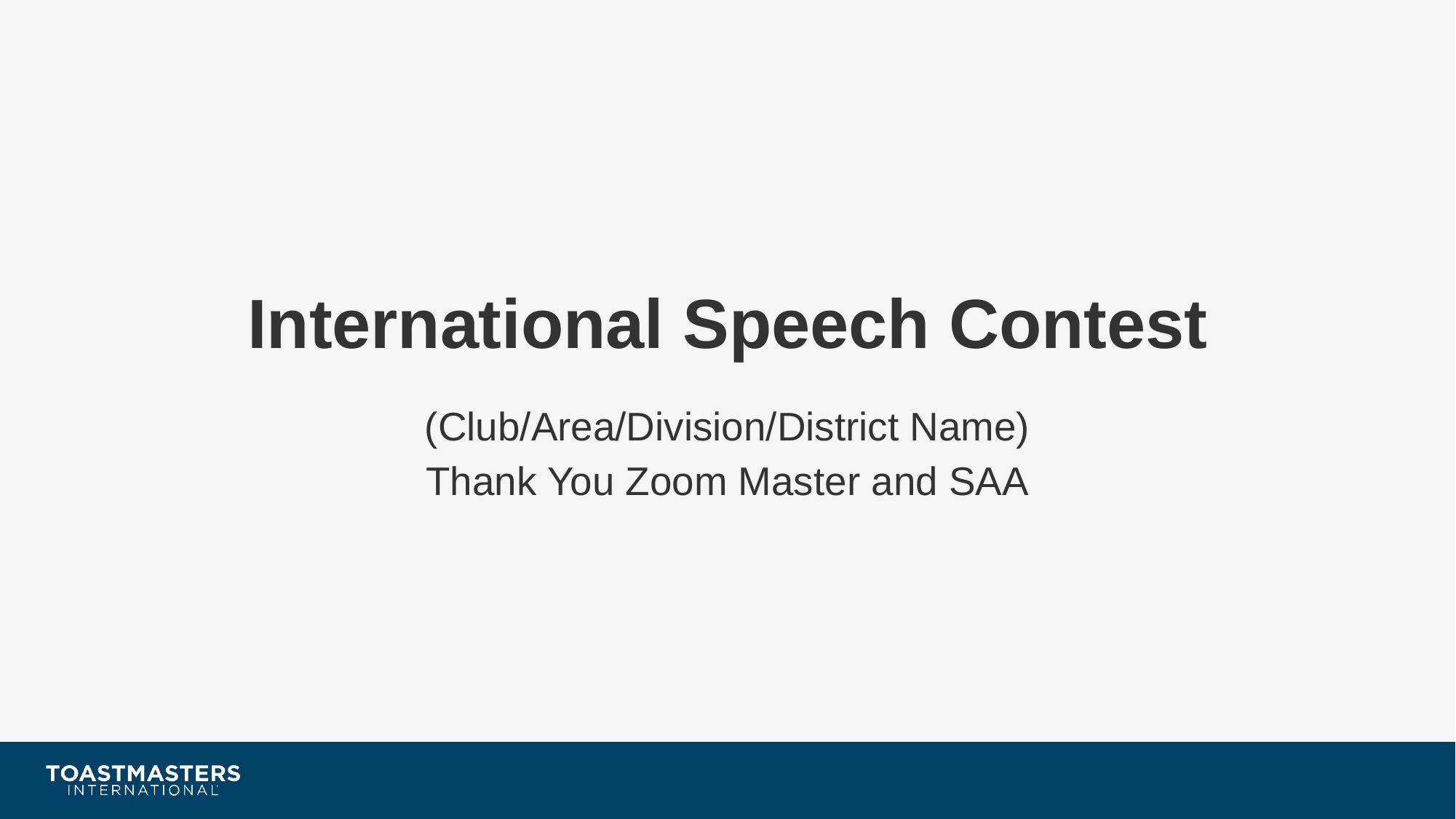

# International Speech Contest
(Club/Area/Division/District Name)
Thank You Zoom Master and SAA